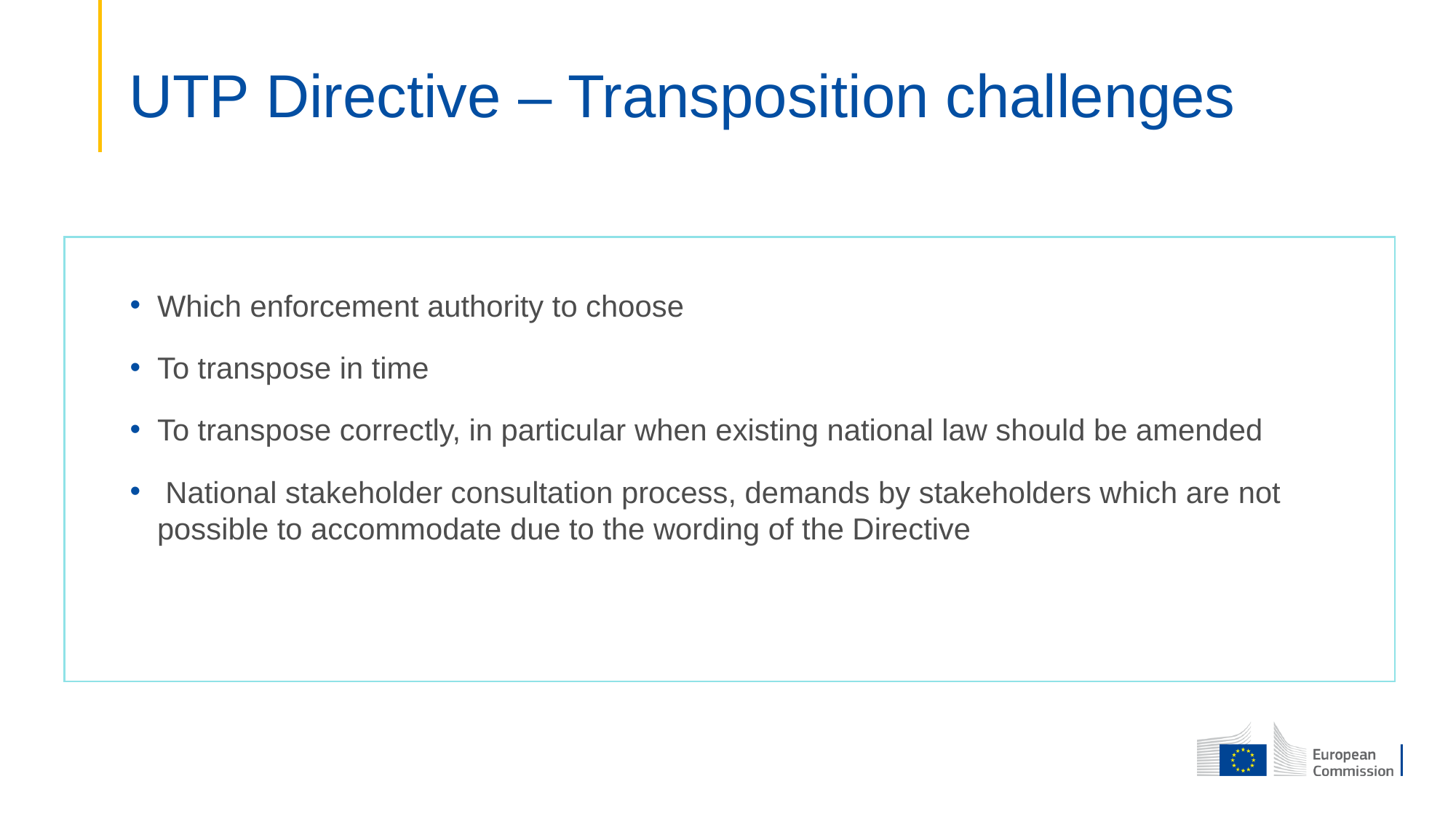

# UTP Directive – Transposition challenges

Which enforcement authority to choose
To transpose in time
To transpose correctly, in particular when existing national law should be amended
 National stakeholder consultation process, demands by stakeholders which are not possible to accommodate due to the wording of the Directive